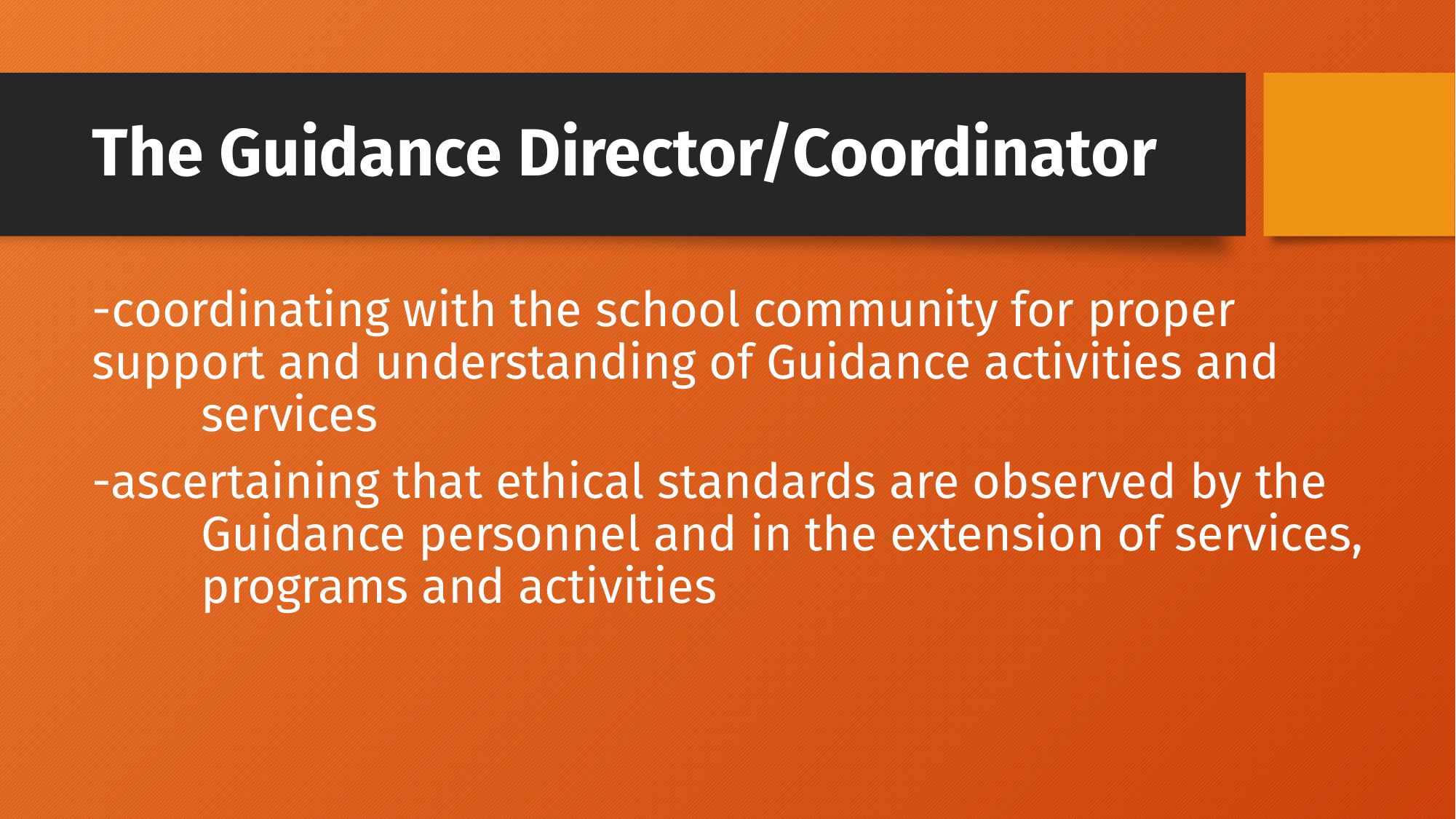

# The Guidance Director/Coordinator
-coordinating with the school community for proper 	support and understanding of Guidance activities and 	services
-ascertaining that ethical standards are observed by the 	Guidance personnel and in the extension of services, 	programs and activities